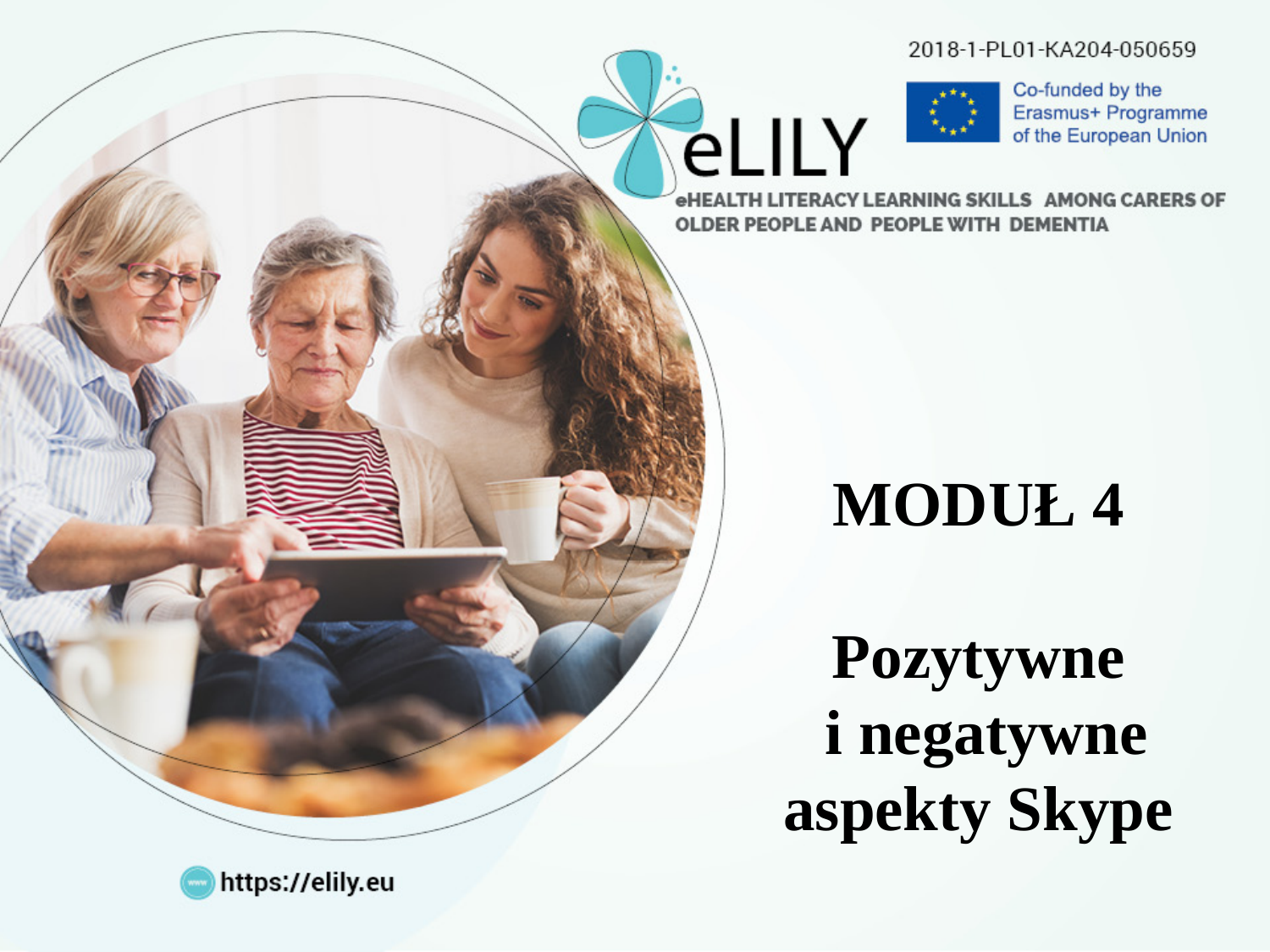

Moduł 4

Pozytywne
 i negatywne aspekty Skype